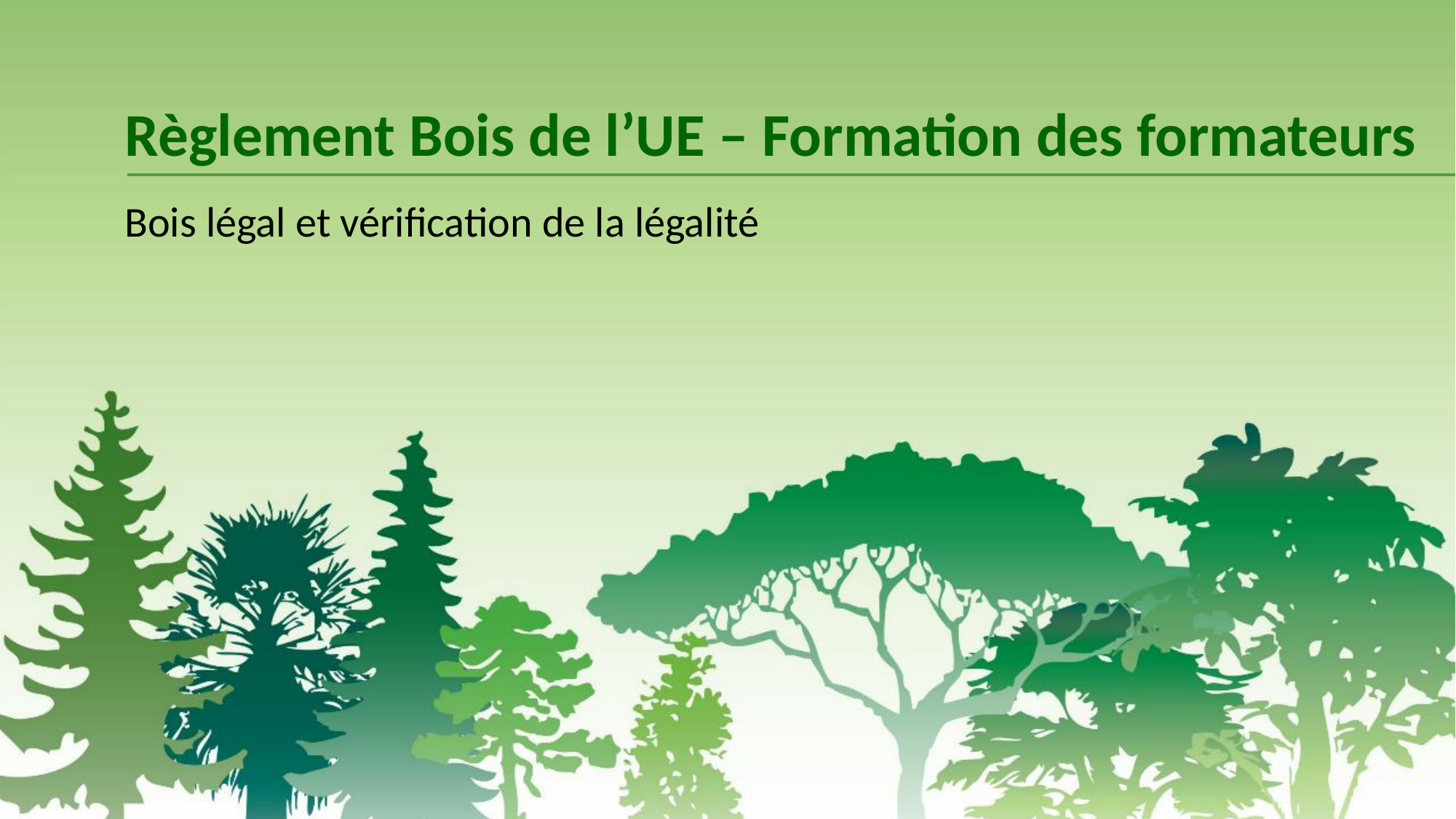

# Règlement Bois de l’UE – Formation des formateurs
Bois légal et vérification de la légalité
2